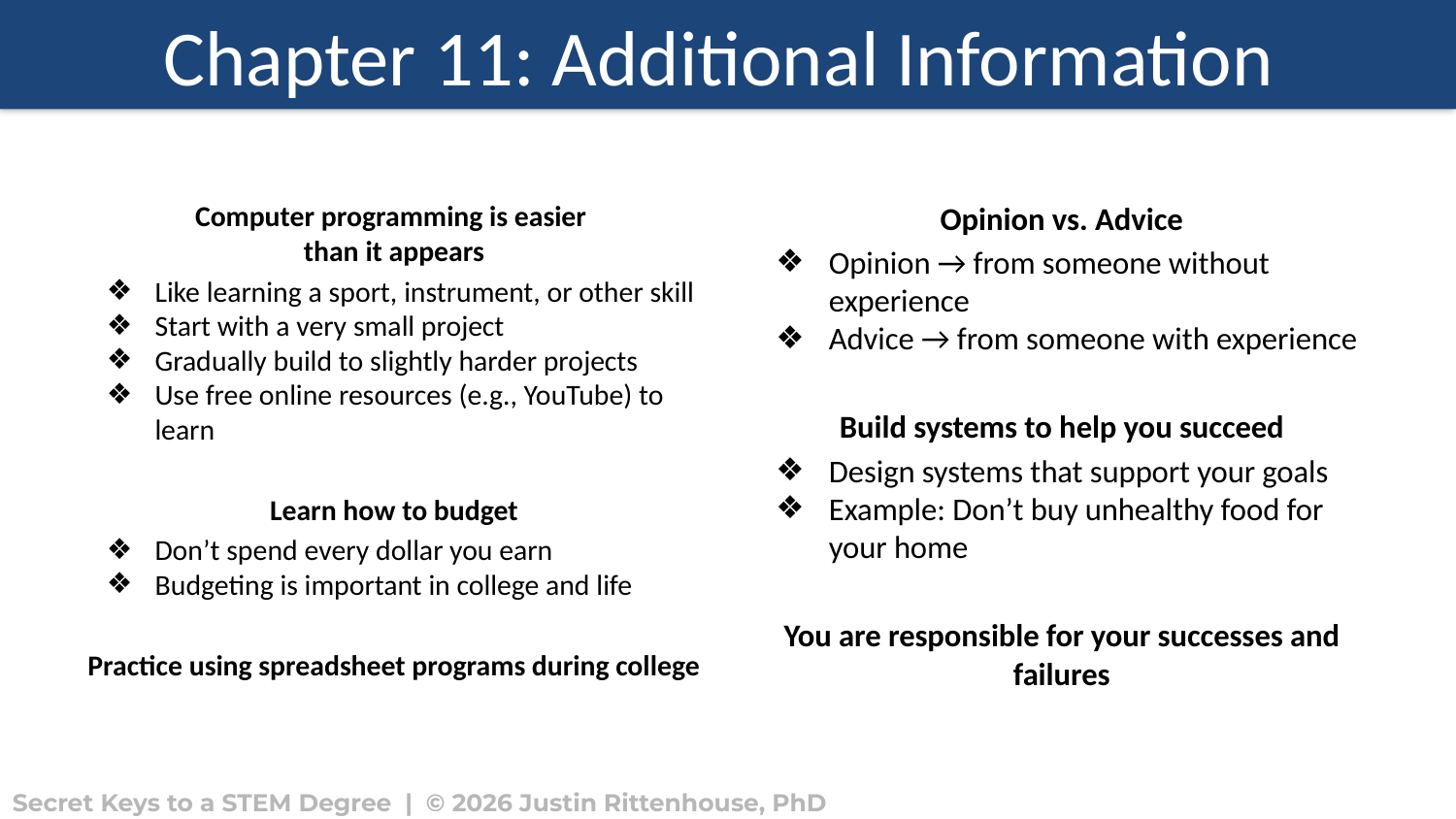

# Chapter 11: Additional Information
Computer programming is easier
than it appears
Like learning a sport, instrument, or other skill
Start with a very small project
Gradually build to slightly harder projects
Use free online resources (e.g., YouTube) to learn

Learn how to budget
Don’t spend every dollar you earn
Budgeting is important in college and life

Practice using spreadsheet programs during college
Opinion vs. Advice
Opinion → from someone without experience
Advice → from someone with experience

Build systems to help you succeed
Design systems that support your goals
Example: Don’t buy unhealthy food for your home

You are responsible for your successes and failures